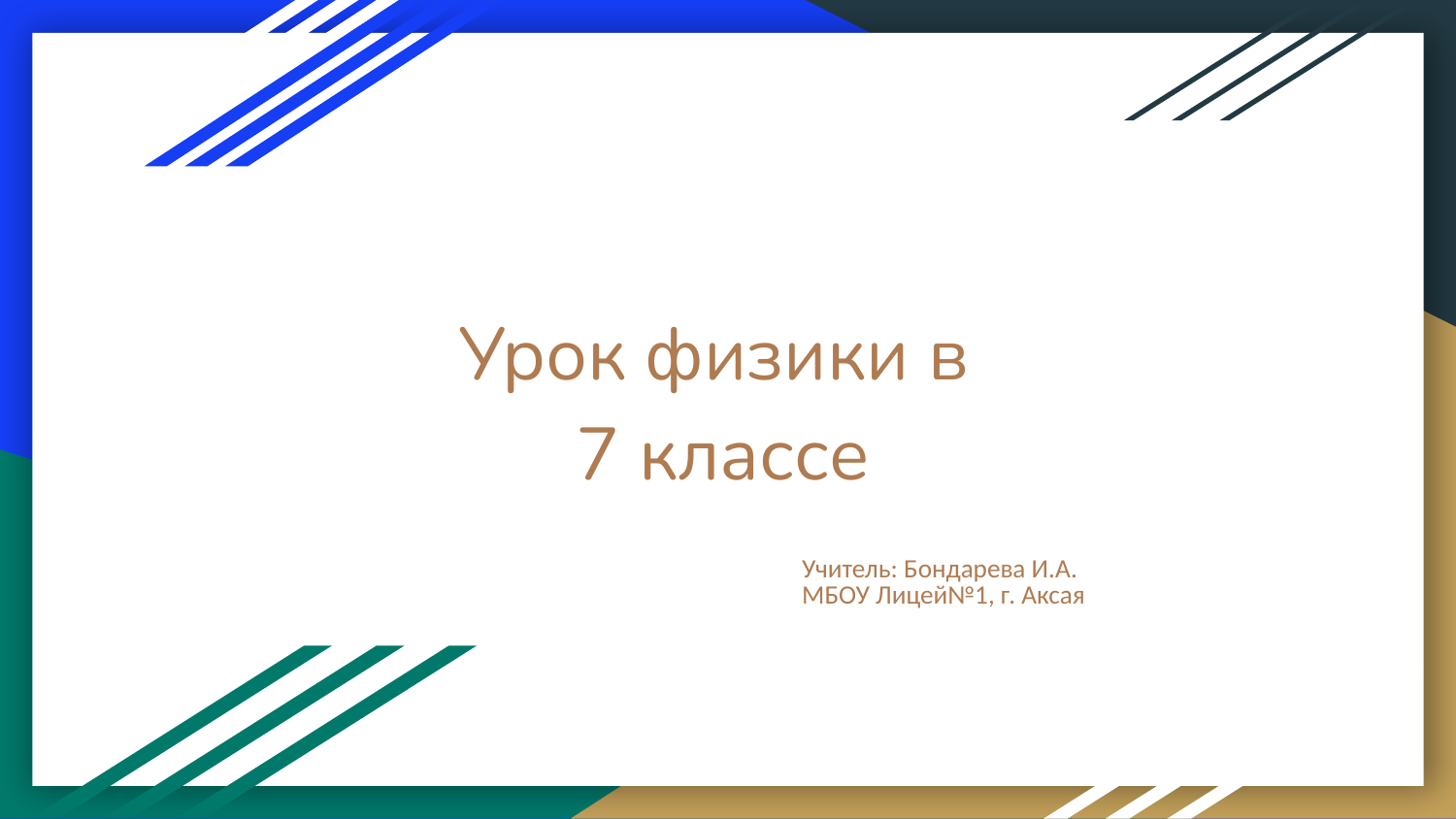

# Урок физики в
7 классе
Учитель: Бондарева И.А.
МБОУ Лицей№1, г. Аксая